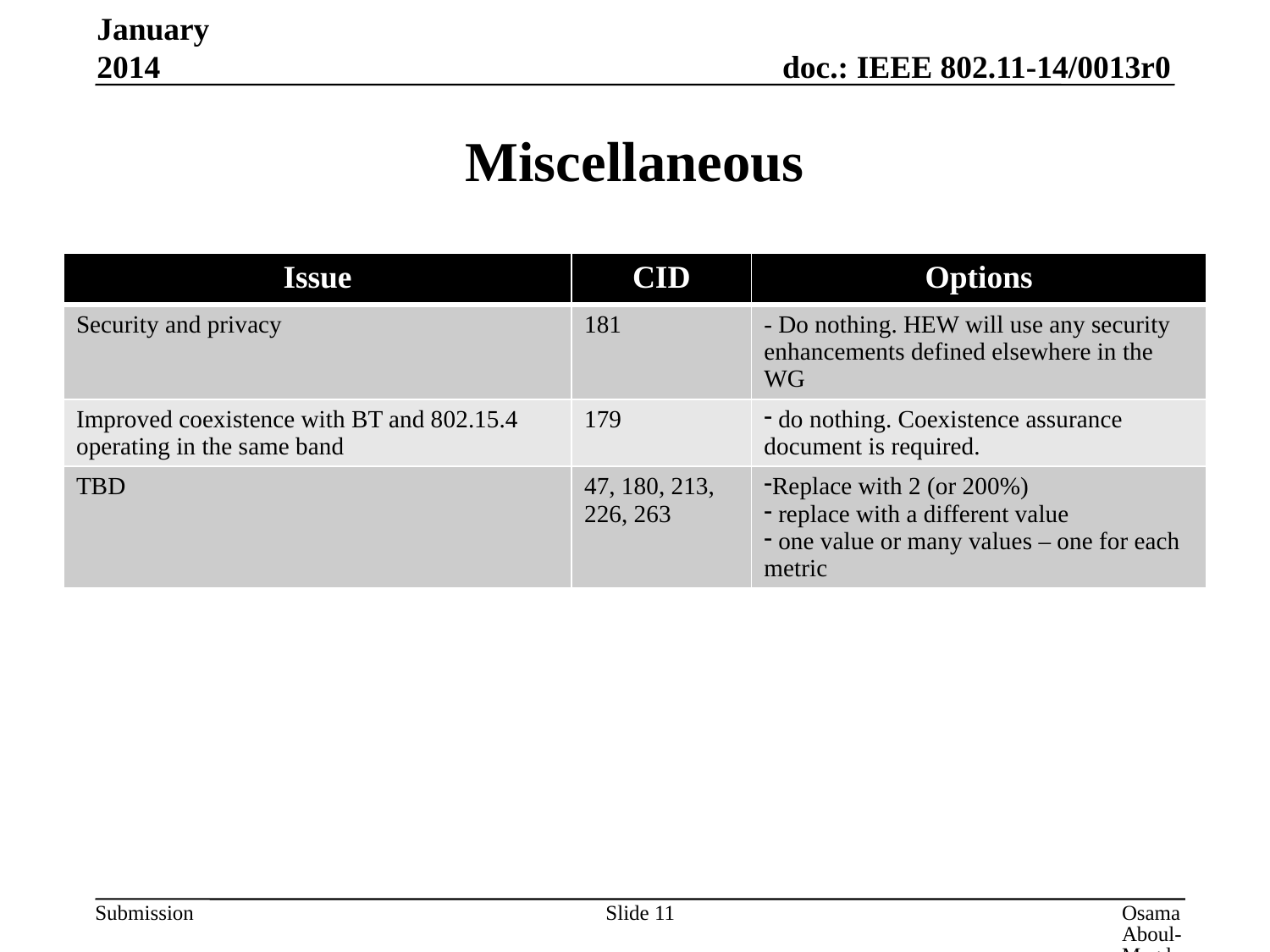

January 2014
# Miscellaneous
| Issue | CID | Options |
| --- | --- | --- |
| Security and privacy | 181 | - Do nothing. HEW will use any security enhancements defined elsewhere in the WG |
| Improved coexistence with BT and 802.15.4 operating in the same band | 179 | do nothing. Coexistence assurance document is required. |
| TBD | 47, 180, 213, 226, 263 | Replace with 2 (or 200%) replace with a different value one value or many values – one for each metric |
Slide 11
Osama Aboul-Magd, Huawei Technologies